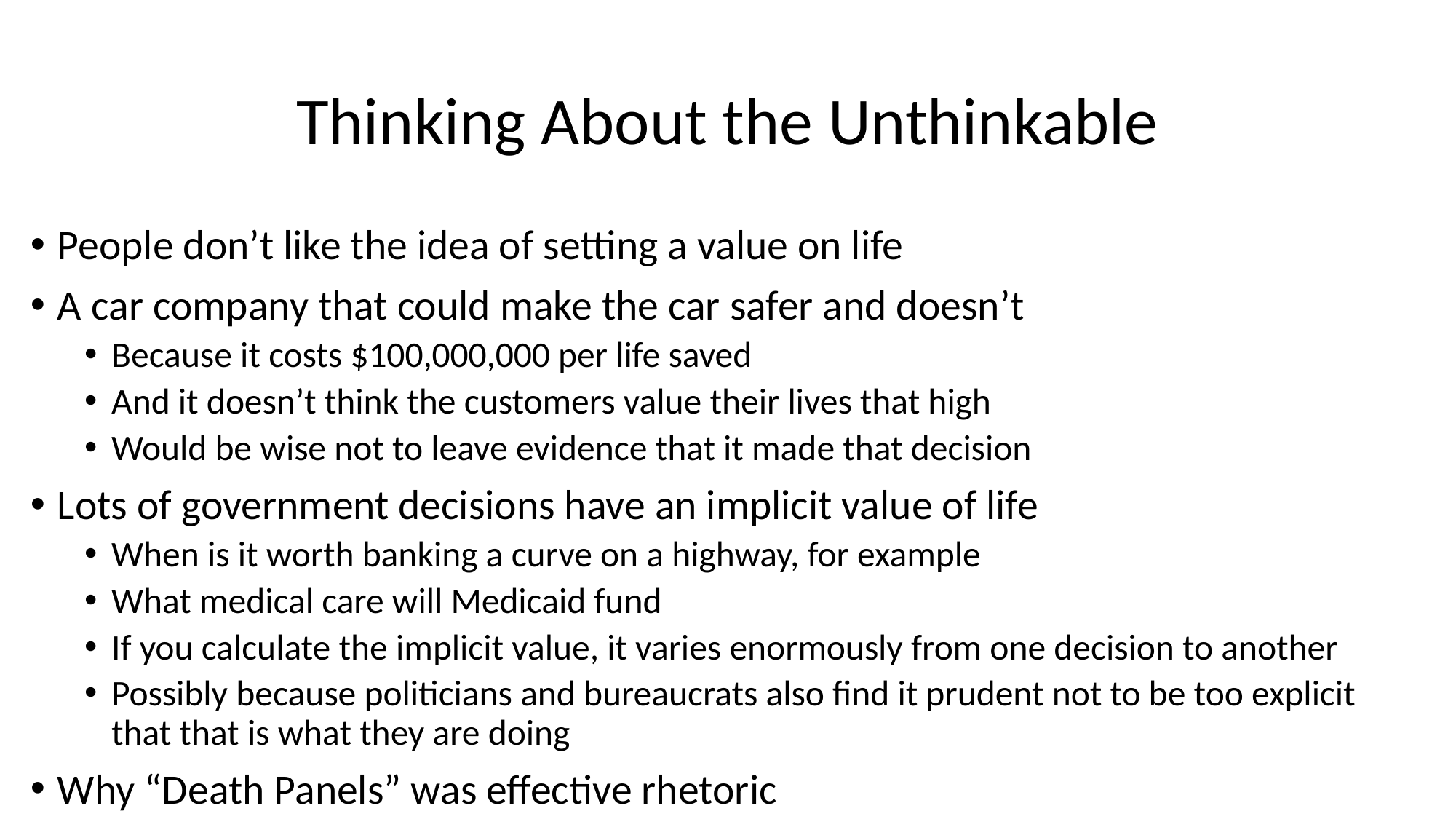

# Thinking About the Unthinkable
People don’t like the idea of setting a value on life
A car company that could make the car safer and doesn’t
Because it costs $100,000,000 per life saved
And it doesn’t think the customers value their lives that high
Would be wise not to leave evidence that it made that decision
Lots of government decisions have an implicit value of life
When is it worth banking a curve on a highway, for example
What medical care will Medicaid fund
If you calculate the implicit value, it varies enormously from one decision to another
Possibly because politicians and bureaucrats also find it prudent not to be too explicit that that is what they are doing
Why “Death Panels” was effective rhetoric